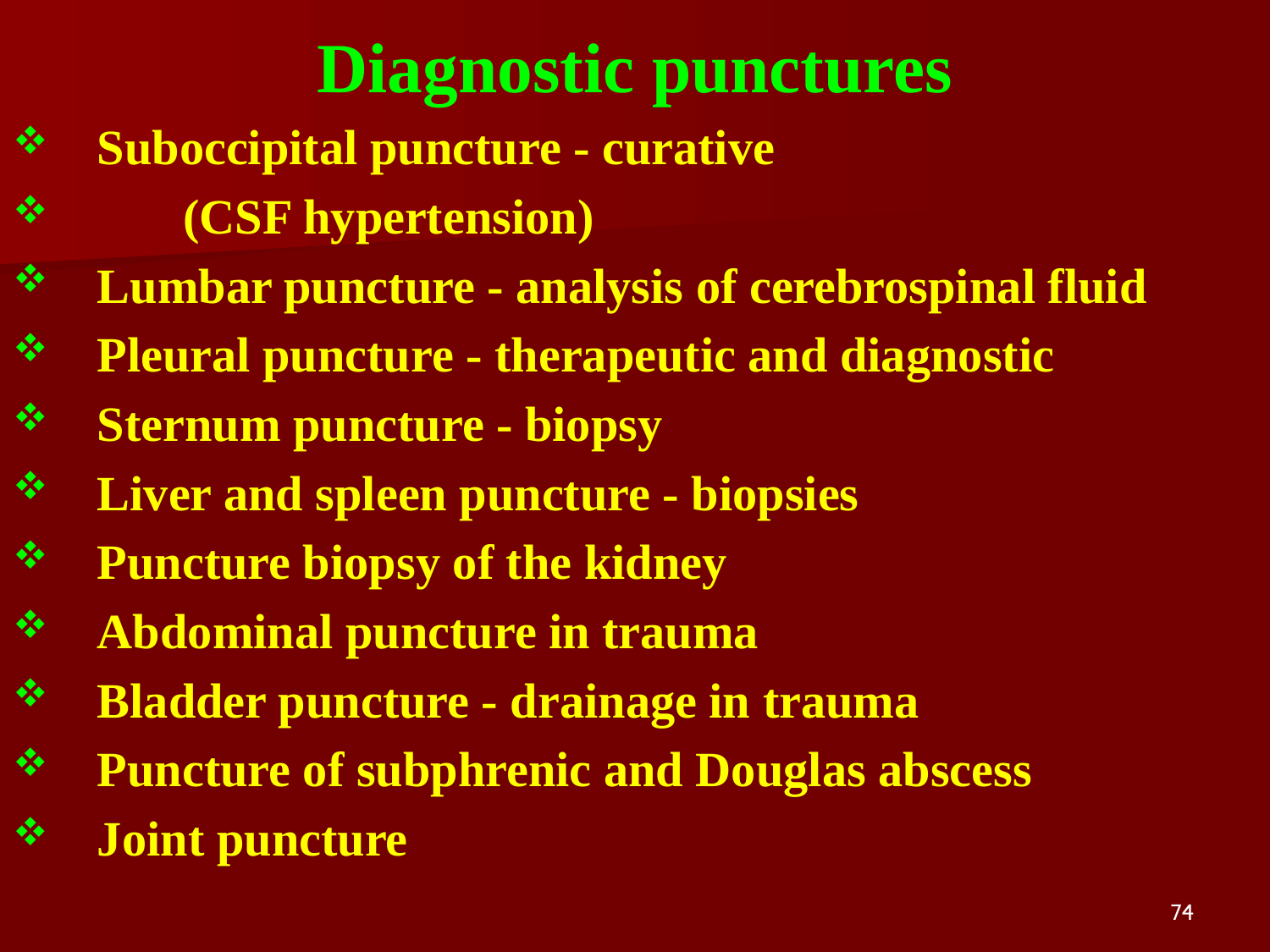

# Diagnostic punctures
Suboccipital puncture - curative
       (CSF hypertension)
Lumbar puncture - analysis of cerebrospinal fluid
Pleural puncture - therapeutic and diagnostic
Sternum puncture - biopsy
Liver and spleen puncture - biopsies
Puncture biopsy of the kidney
Abdominal puncture in trauma
Bladder puncture - drainage in trauma
Puncture of subphrenic and Douglas abscess
Joint puncture
74